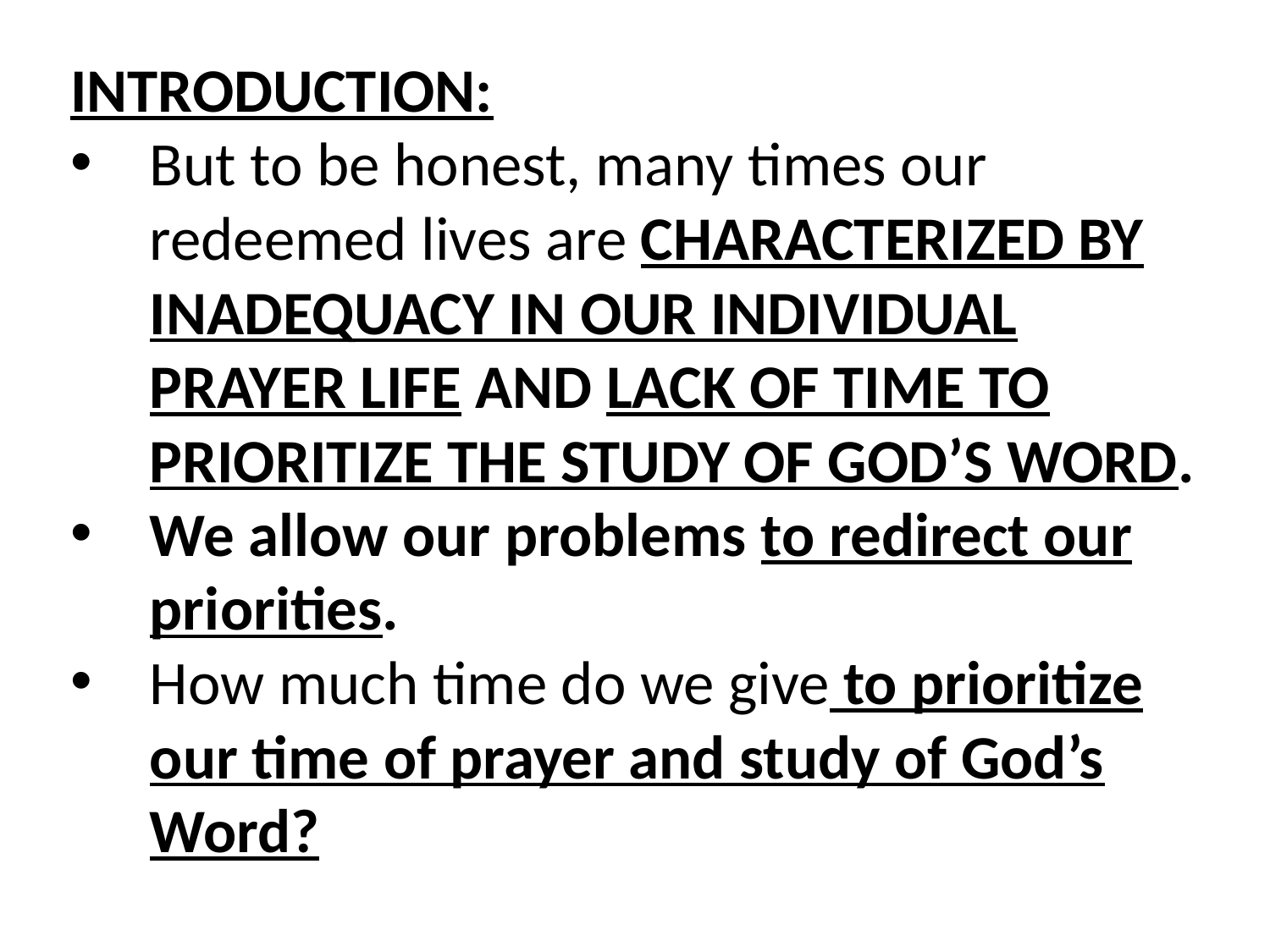

INTRODUCTION:
But to be honest, many times our redeemed lives are CHARACTERIZED BY INADEQUACY IN OUR INDIVIDUAL PRAYER LIFE AND LACK OF TIME TO PRIORITIZE THE STUDY OF GOD’S WORD.
We allow our problems to redirect our priorities.
How much time do we give to prioritize our time of prayer and study of God’s Word?